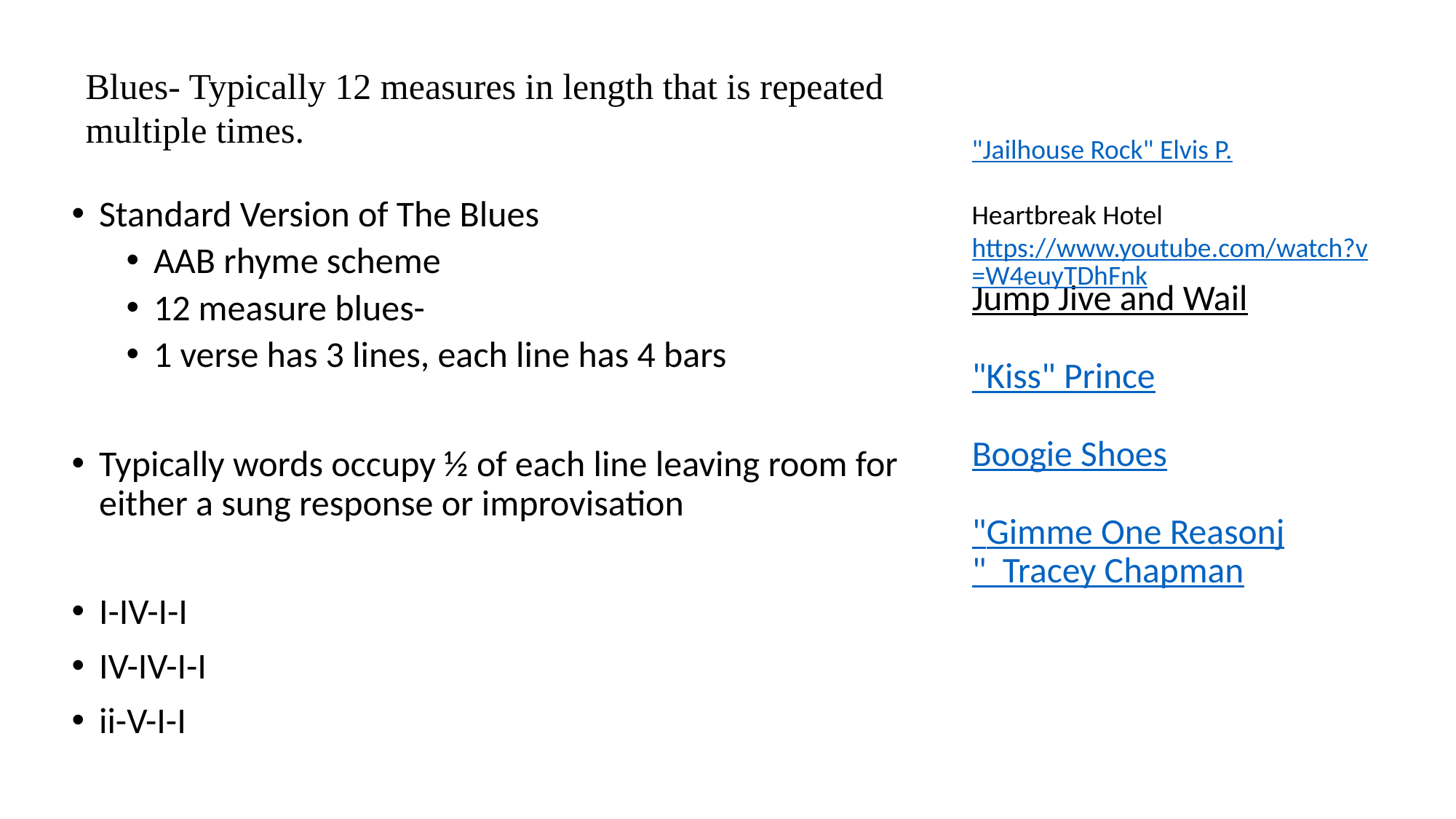

Blues- Typically 12 measures in length that is repeated multiple times.
"Jailhouse Rock" Elvis P.

Heartbreak Hotel https://www.youtube.com/watch?v=W4euyTDhFnk

Standard Version of The Blues
AAB rhyme scheme
12 measure blues-
1 verse has 3 lines, each line has 4 bars

Typically words occupy ½ of each line leaving room for either a sung response or improvisation

I-IV-I-I
IV-IV-I-I
ii-V-I-I

# Jump Jive and Wail "Kiss" Prince Boogie Shoes "Gimme One Reasonj"  Tracey Chapman